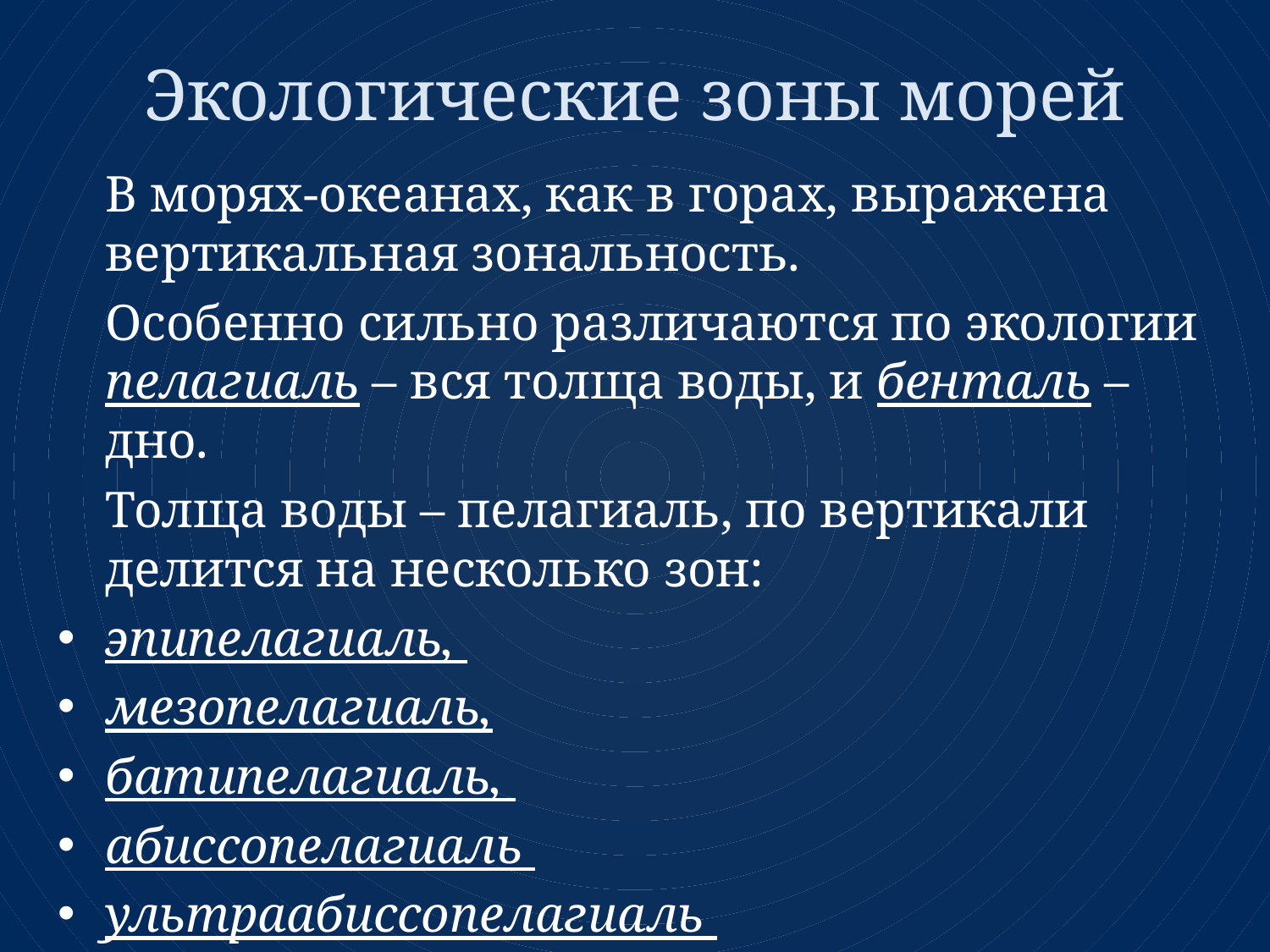

# Экологические зоны морей
	В морях-океанах, как в горах, выражена вертикальная зональность.
	Особенно сильно различаются по экологии пелагиаль – вся толща воды, и бенталь – дно.
	Толща воды – пелагиаль, по вертикали делится на несколько зон:
эпипелагиаль,
мезопелагиаль,
батипелагиаль,
абиссопелагиаль
ультраабиссопелагиаль